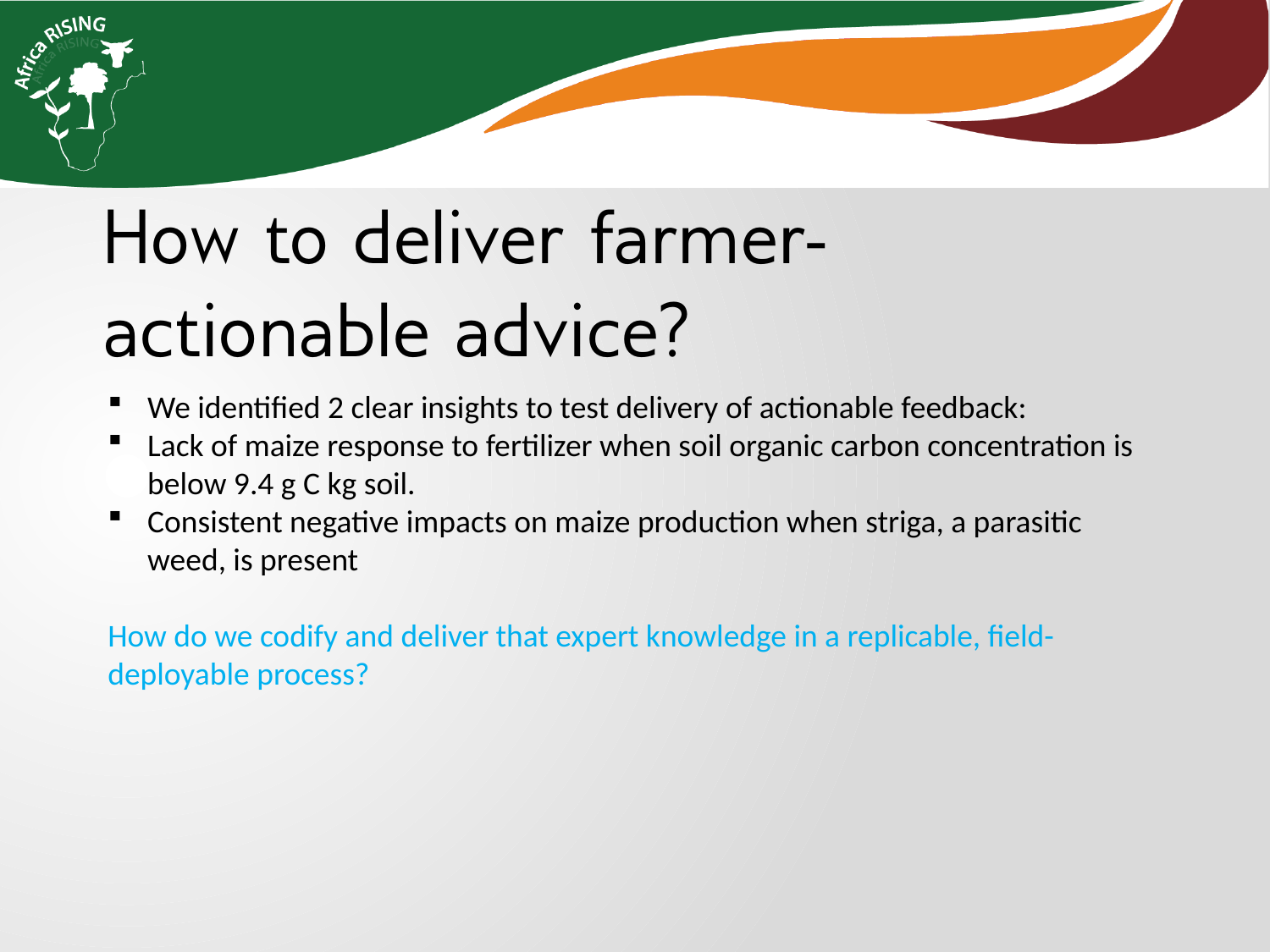

How to deliver farmer-actionable advice?
We identified 2 clear insights to test delivery of actionable feedback:
Lack of maize response to fertilizer when soil organic carbon concentration is below 9.4 g C kg soil.
Consistent negative impacts on maize production when striga, a parasitic weed, is present

How do we codify and deliver that expert knowledge in a replicable, field-deployable process?